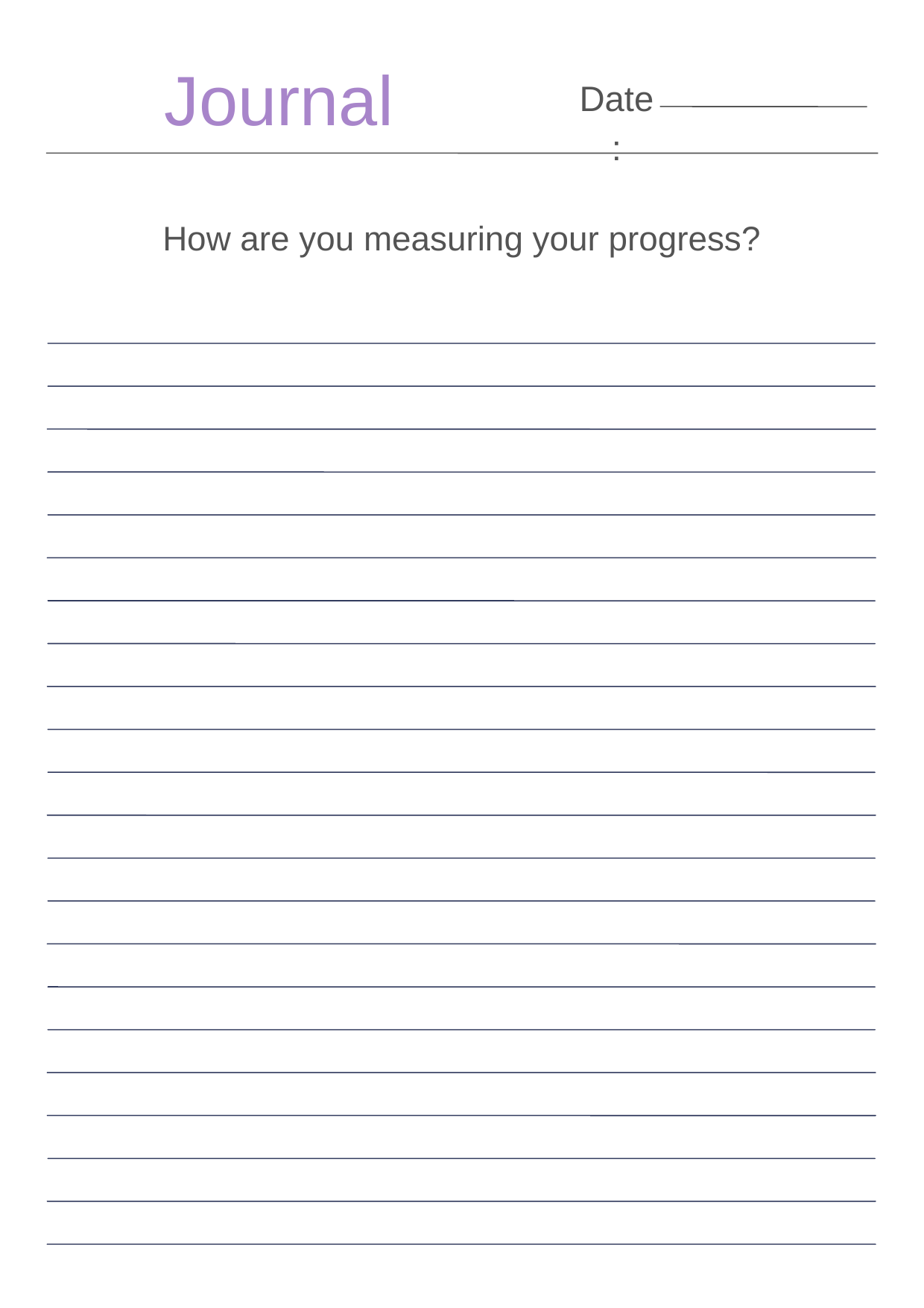

Journal
Date:

How are you measuring your progress?